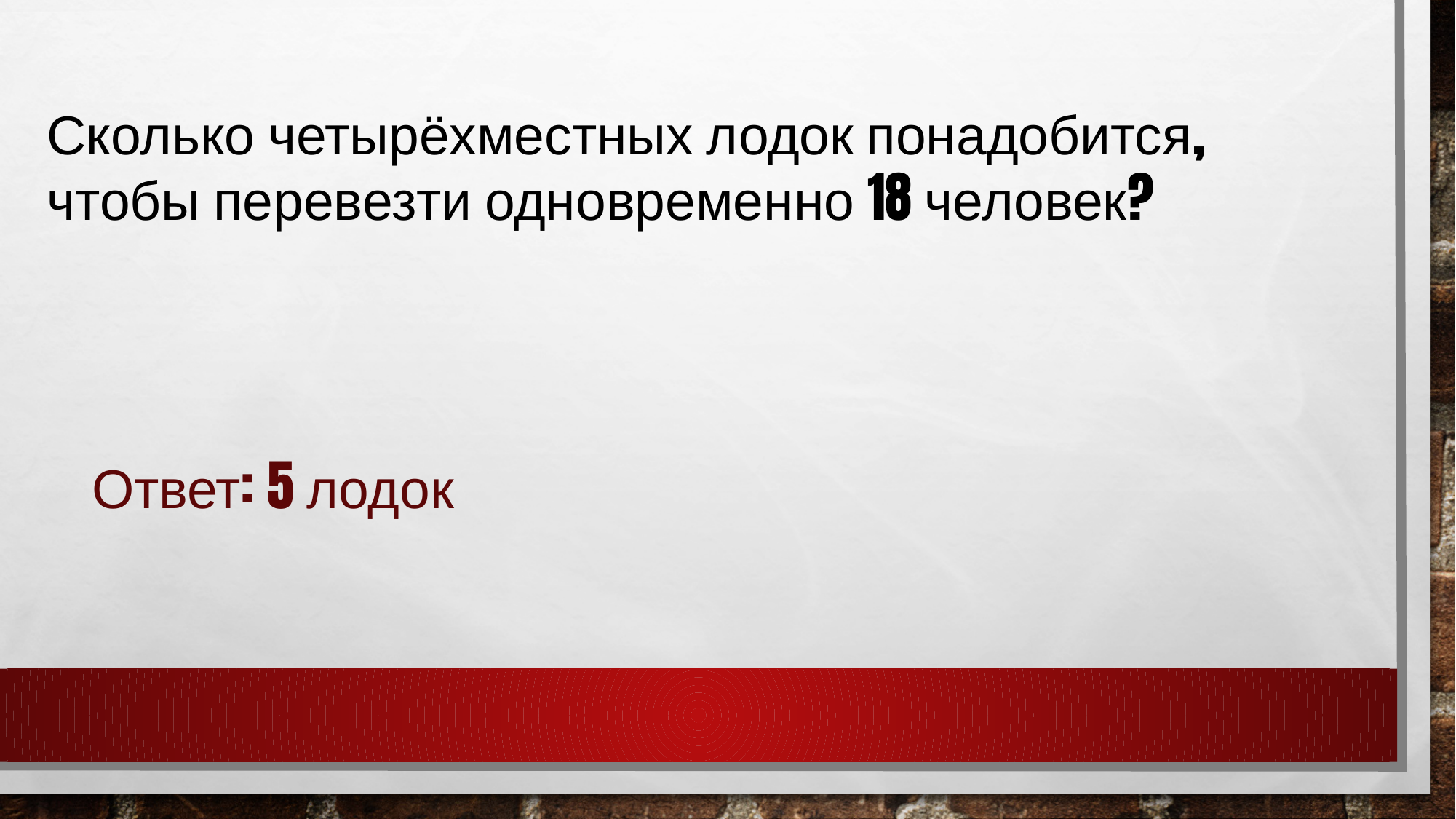

Сколько четырёхместных лодок понадобится, чтобы перевезти одновременно 18 человек?
Ответ: 5 лодок